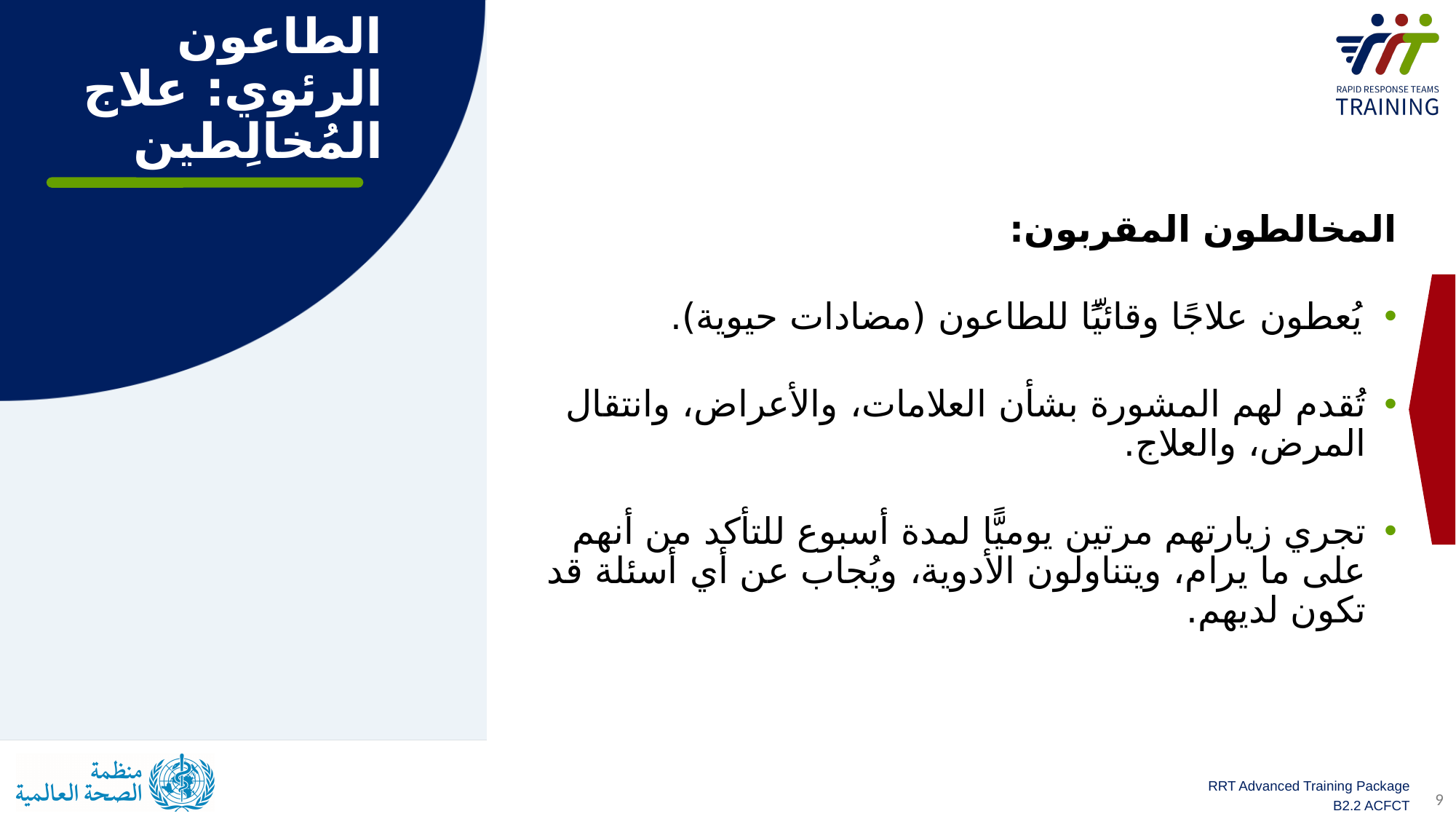

# الطاعون الرئوي: علاج المُخالِطين
المخالطون المقربون:

يُعطون علاجًا وقائيًّا للطاعون (مضادات حيوية).

تُقدم لهم المشورة بشأن العلامات، والأعراض، وانتقال المرض، والعلاج.

تجري زيارتهم مرتين يوميًّا لمدة أسبوع للتأكد من أنهم على ما يرام، ويتناولون الأدوية، ويُجاب عن أي أسئلة قد تكون لديهم.